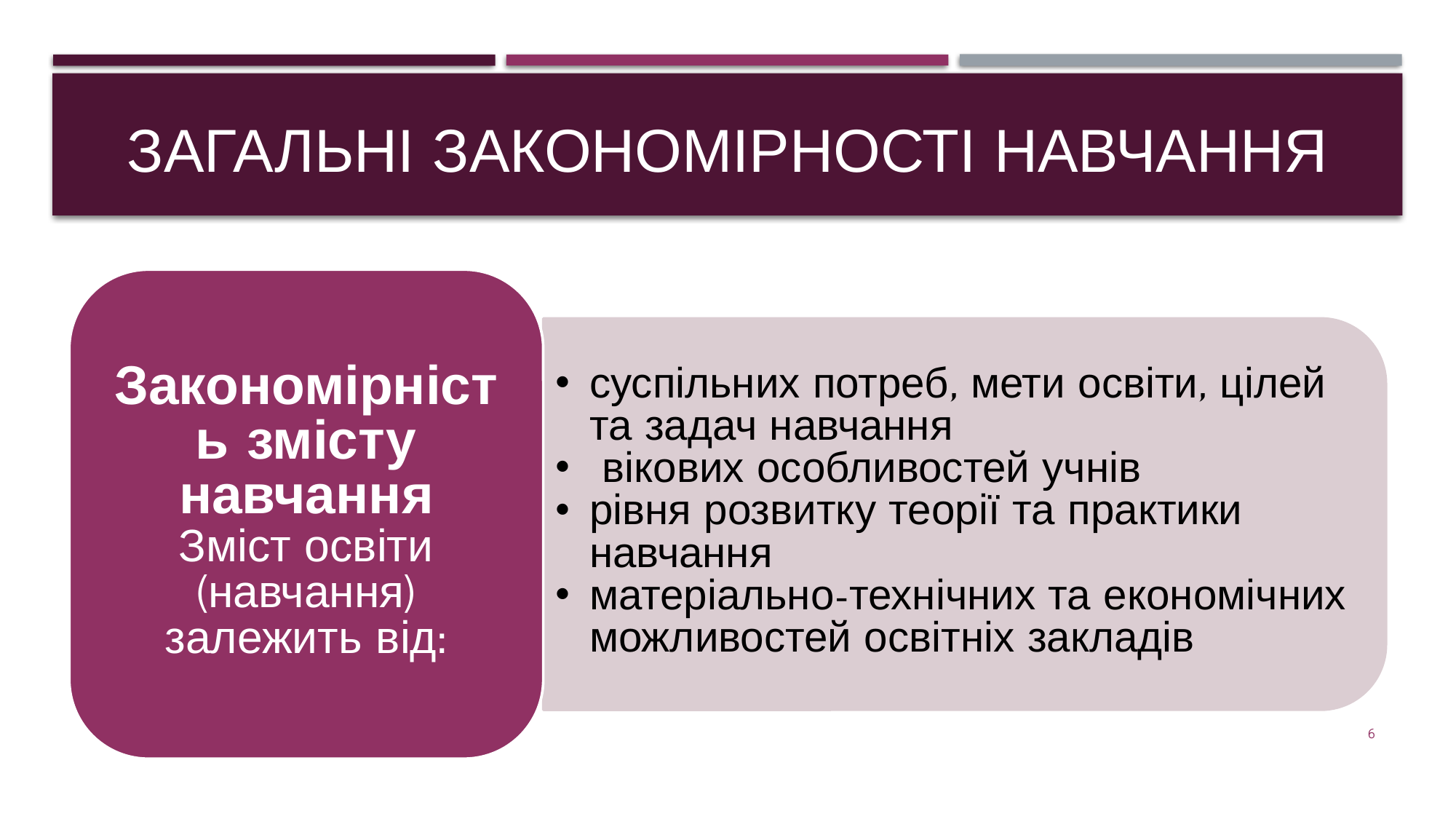

# Загальні закономірності навчання
Закономірність змісту навчання
Зміст освіти (навчання) залежить від:
суспільних потреб, мети освіти, цілей та задач навчання
 вікових особливостей учнів
рівня розвитку теорії та практики навчання
матеріально-технічних та економічних можливостей освітніх закладів
6